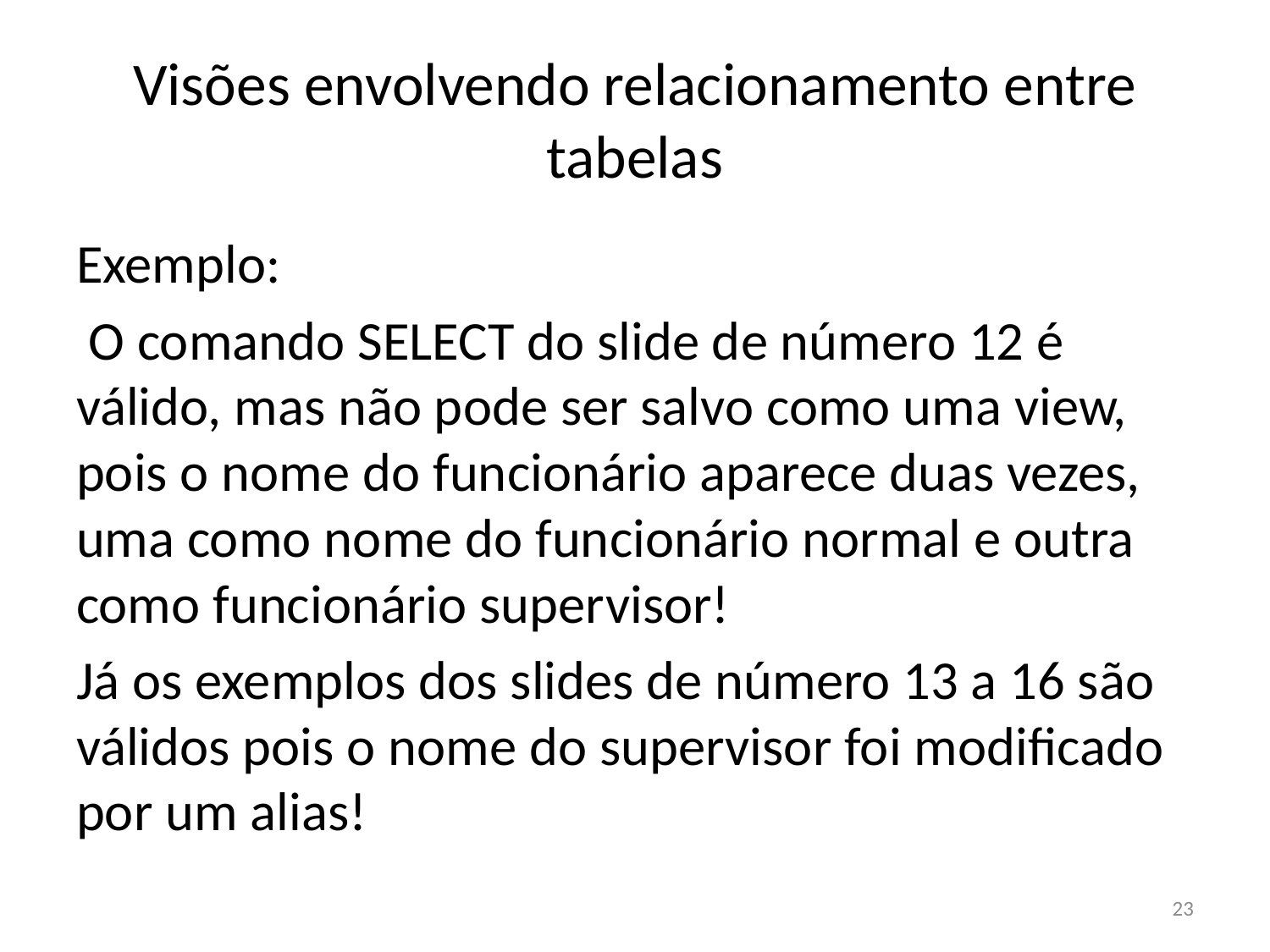

# Visões envolvendo relacionamento entre tabelas
Exemplo:
 O comando SELECT do slide de número 12 é válido, mas não pode ser salvo como uma view, pois o nome do funcionário aparece duas vezes, uma como nome do funcionário normal e outra como funcionário supervisor!
Já os exemplos dos slides de número 13 a 16 são válidos pois o nome do supervisor foi modificado por um alias!

23